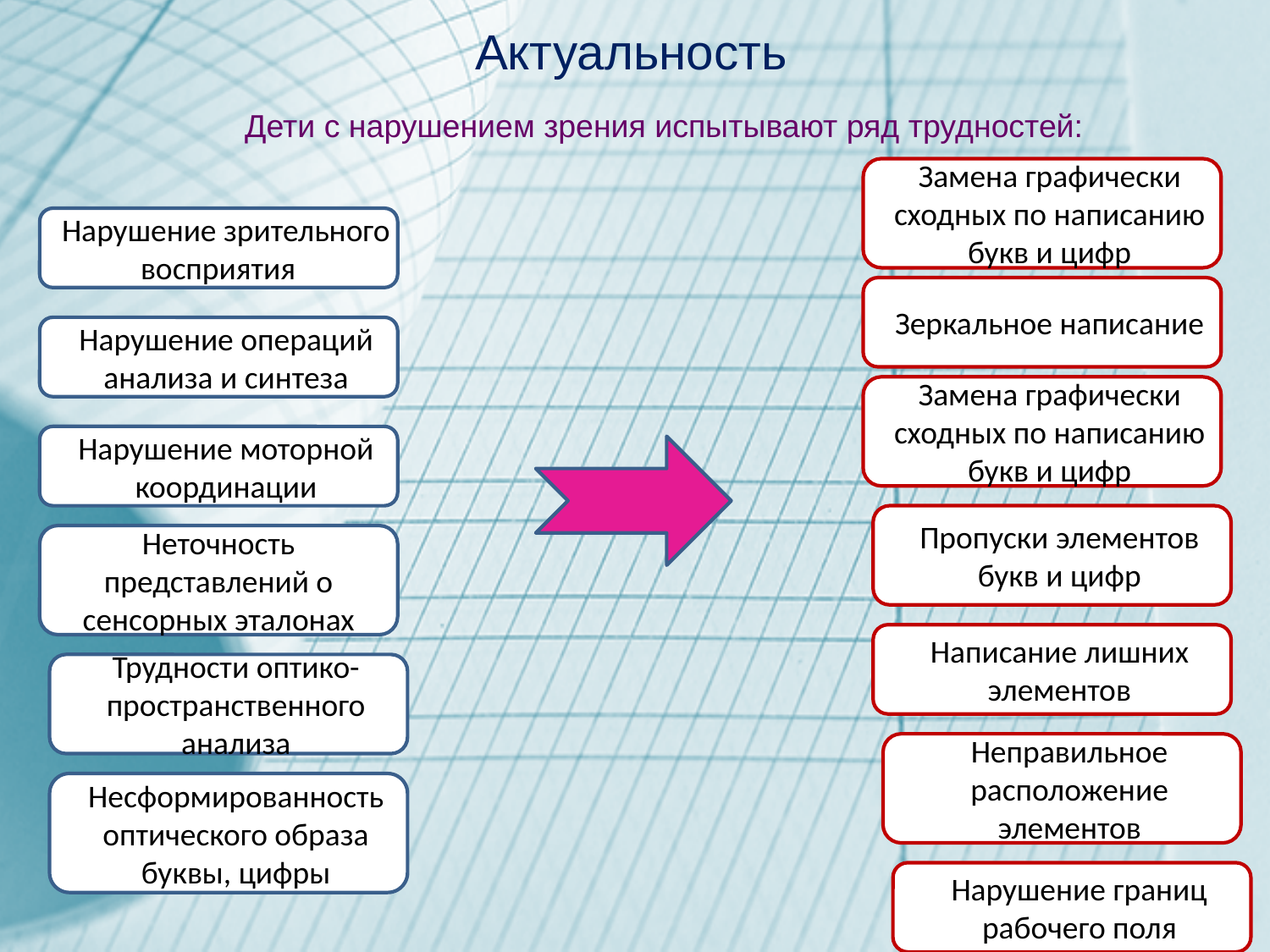

# Актуальность
Дети с нарушением зрения испытывают ряд трудностей:
Замена графически сходных по написанию букв и цифр
Нарушение зрительного восприятияе
Зеркальное написание
Нарушение операций анализа и синтеза
Замена графически сходных по написанию букв и цифр
Нарушение моторной координации

Пропуски элементов букв и цифр
Неточность представлений о сенсорных эталонах
Написание лишних элементов
Трудности оптико-пространственного анализа
Неправильное расположение элементов
Несформированность оптического образа буквы, цифры
Нарушение границ рабочего поля